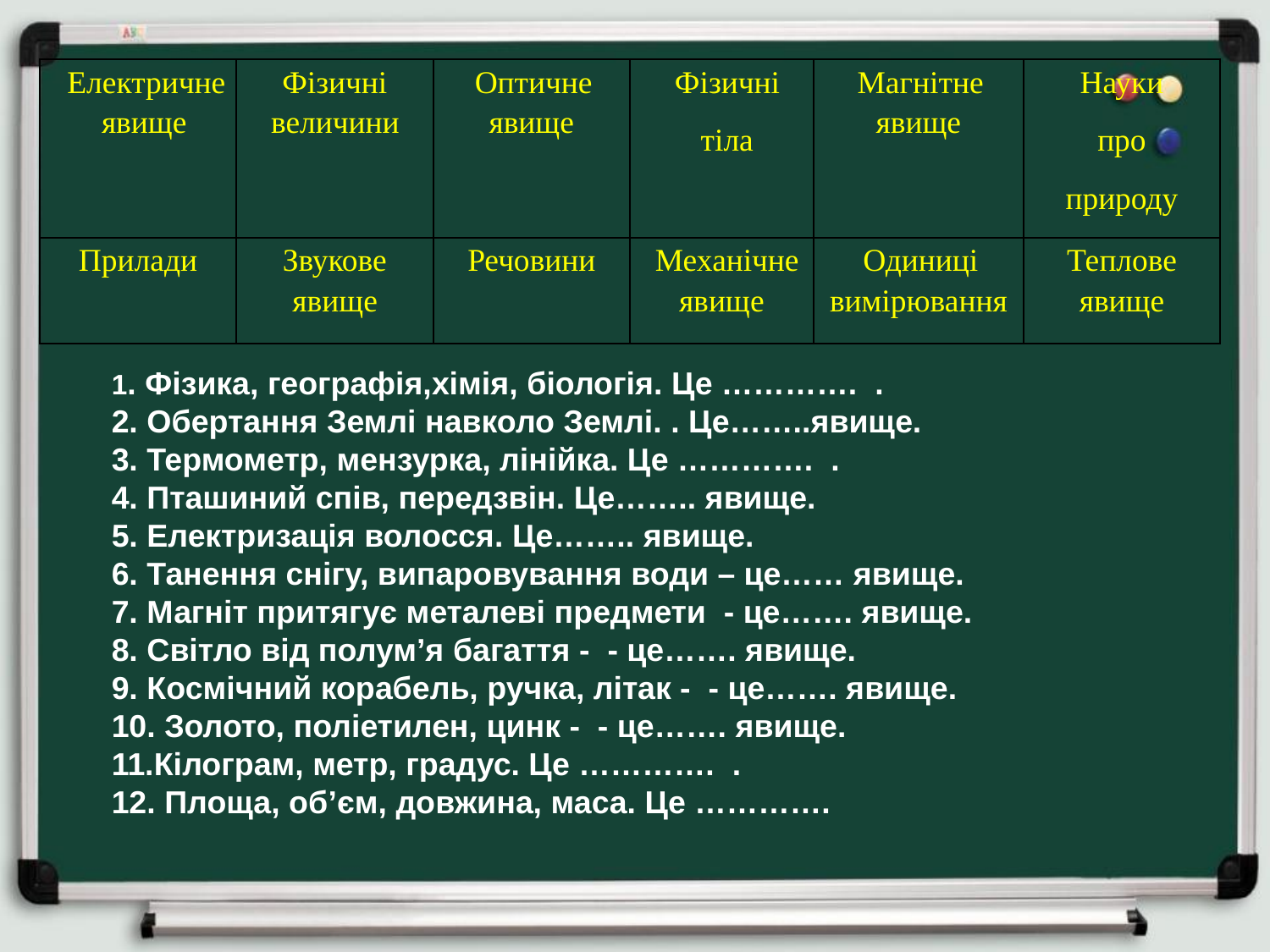

| Електричне явище | Фізичні величини | Оптичне явище | Фізичні тіла | Магнітне явище | Науки про природу |
| --- | --- | --- | --- | --- | --- |
| Прилади | Звукове явище | Речовини | Механічне явище | Одиниці вимірювання | Теплове явище |
1. Фізика, географія,хімія, біологія. Це ………….  .
2. Обертання Землі навколо Землі. . Це……..явище.
3. Термометр, мензурка, лінійка. Це ………….  .
4. Пташиний спів, передзвін. Це…….. явище.
5. Електризація волосся. Це…….. явище.
6. Танення снігу, випаровування води – це…… явище.
7. Магніт притягує металеві предмети  - це……. явище.
8. Світло від полум’я багаття -  - це……. явище.
9. Космічний корабель, ручка, літак -  - це……. явище.
10. Золото, поліетилен, цинк -  - це……. явище.
11.Кілограм, метр, градус. Це ………….  .
12. Площа, об’єм, довжина, маса. Це ………….